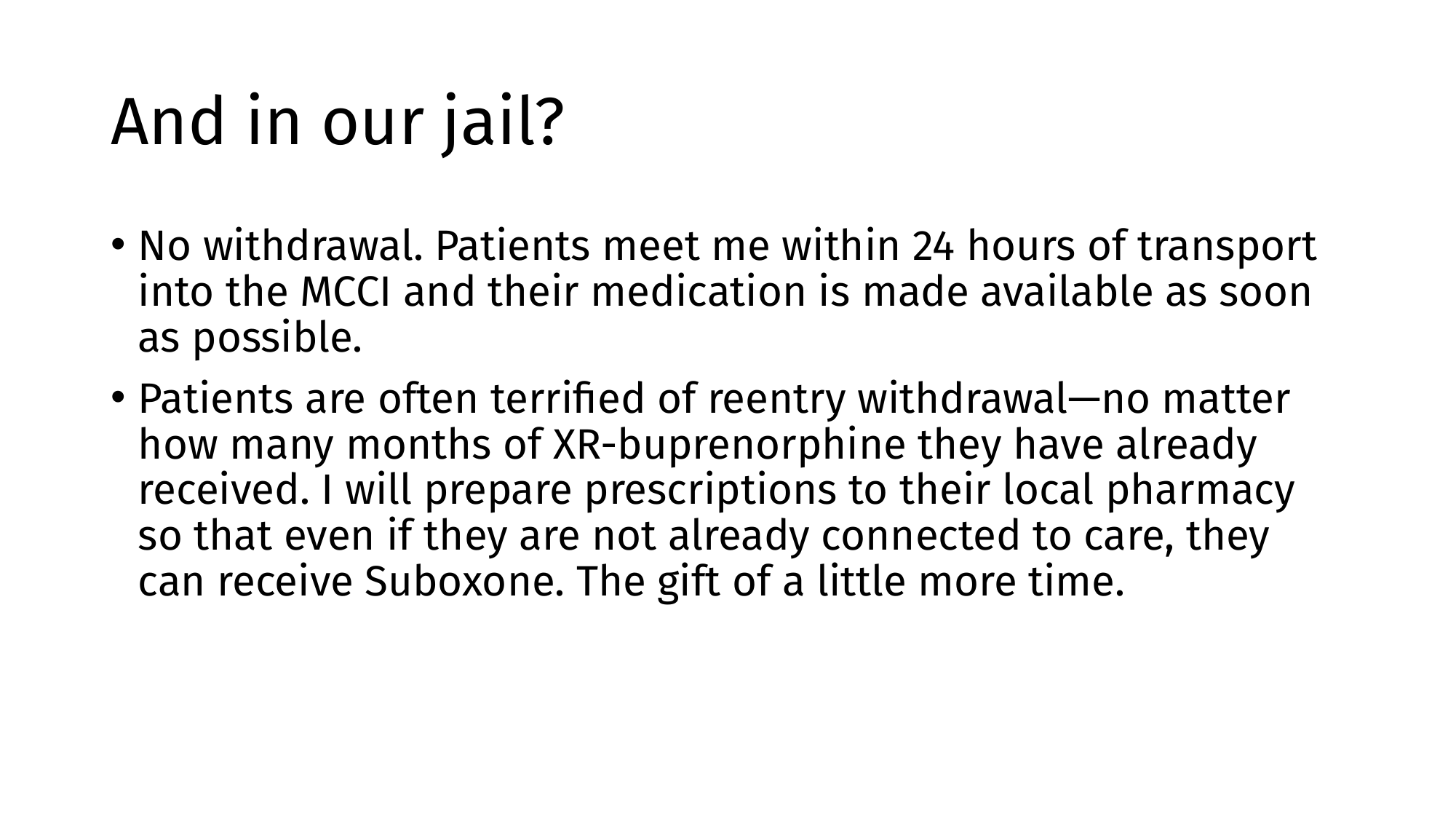

# And in our jail?
No withdrawal. Patients meet me within 24 hours of transport into the MCCI and their medication is made available as soon as possible.
Patients are often terrified of reentry withdrawal—no matter how many months of XR-buprenorphine they have already received. I will prepare prescriptions to their local pharmacy so that even if they are not already connected to care, they can receive Suboxone. The gift of a little more time.